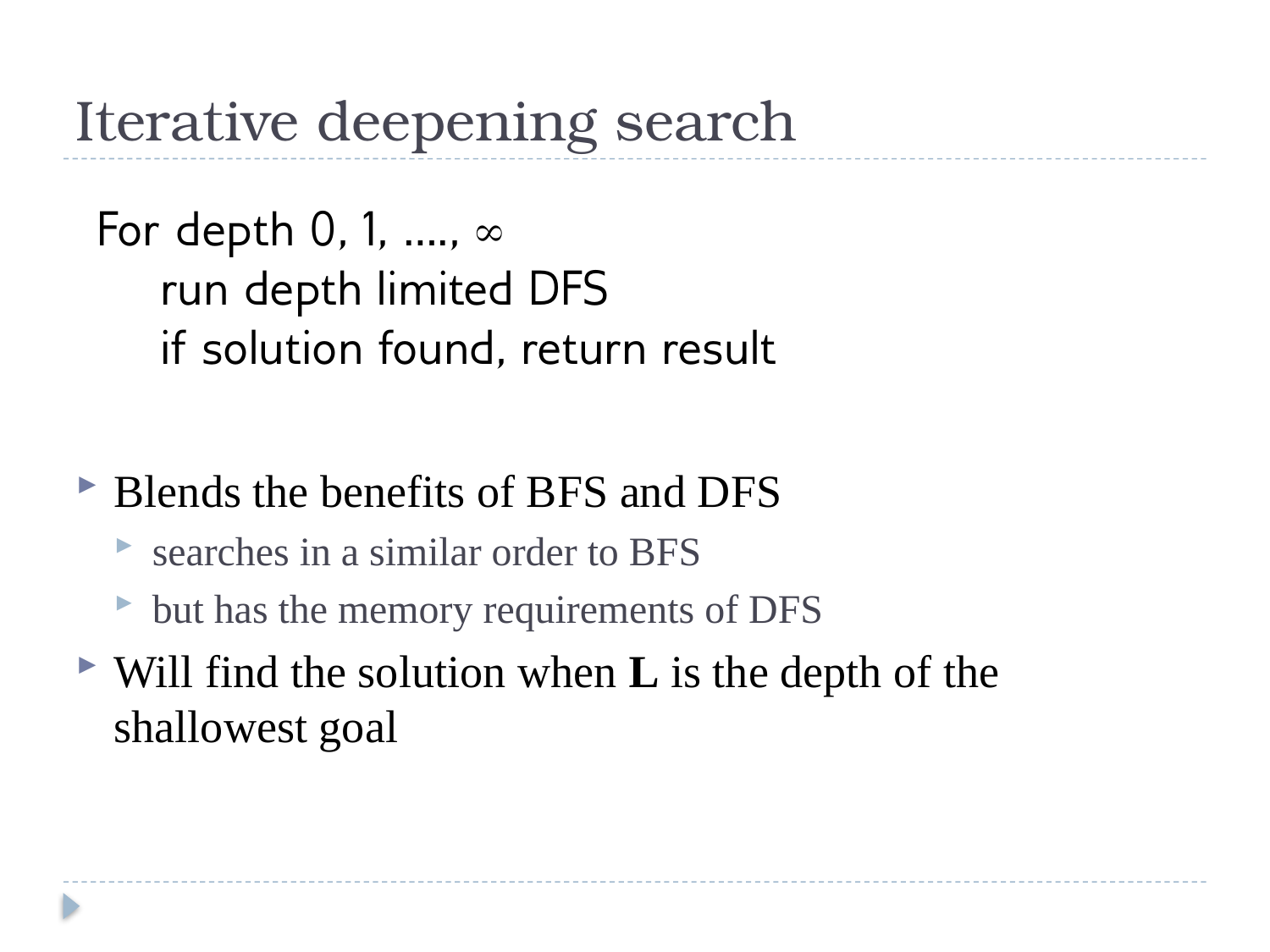

# Iterative deepening search
For depth 0, 1, …., ∞
run depth limited DFS
if solution found, return result
Blends the benefits of BFS and DFS
searches in a similar order to BFS
but has the memory requirements of DFS
Will find the solution when L is the depth of the shallowest goal